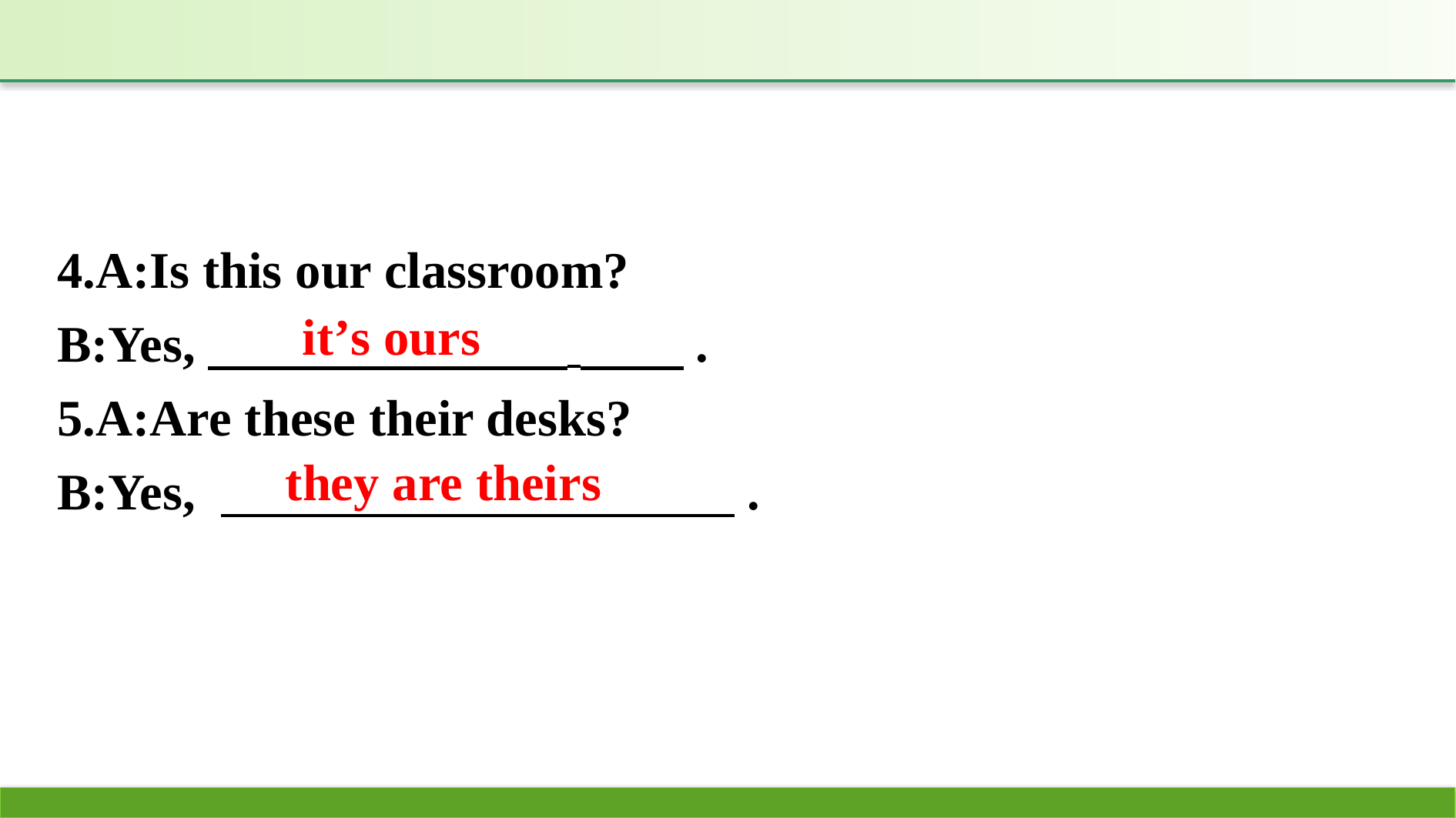

4.A:Is this our classroom?
B:Yes,　　　　　　　 　　.
5.A:Are these their desks?
B:Yes, 　　　　　　　　　　.
it’s ours
they are theirs